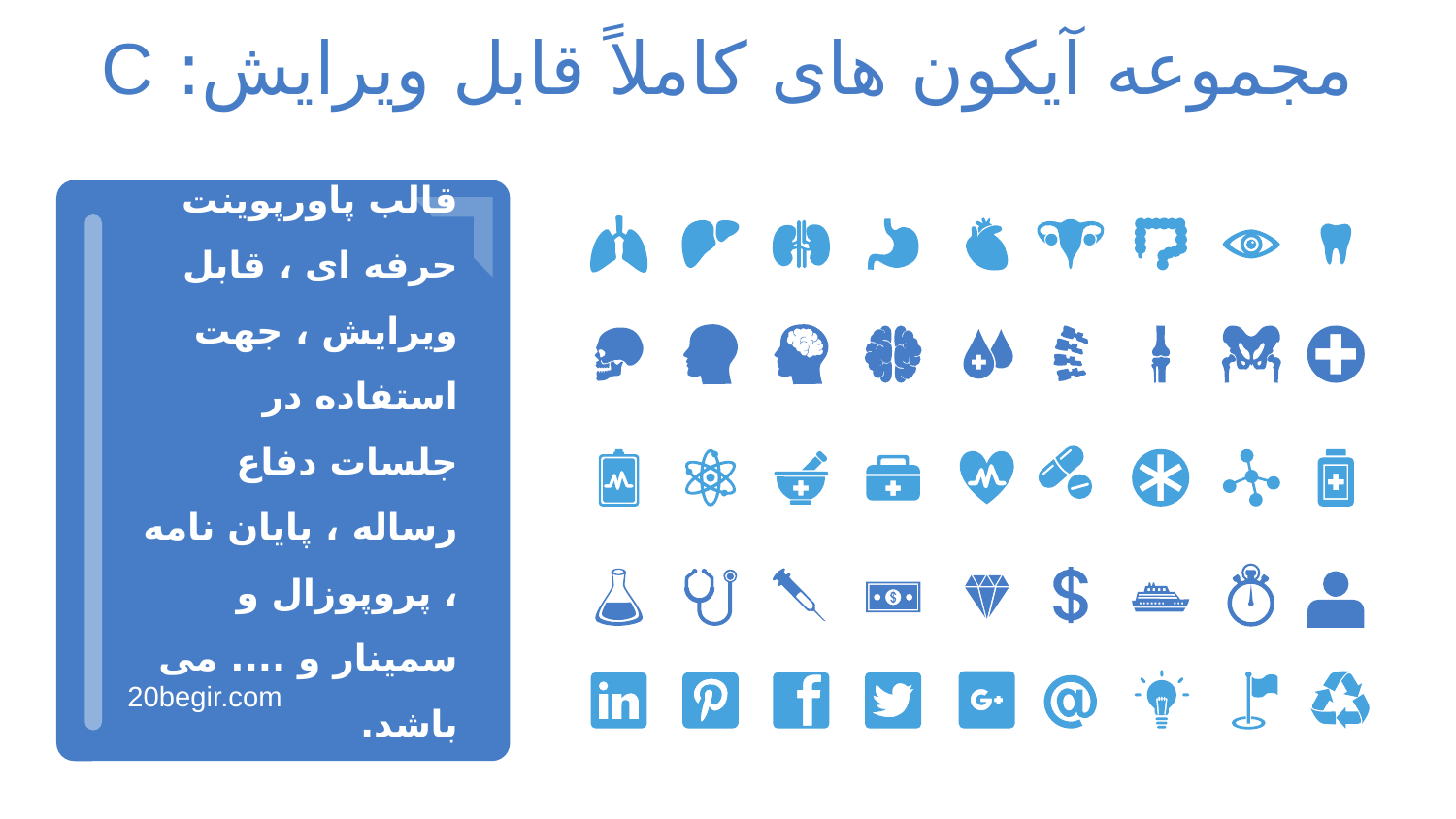

مجموعه آیکون های کاملاً قابل ویرایش: C

قالب پاورپوينت حرفه ای ، قابل ویرایش ، جهت استفاده در جلسات دفاع رساله ، پایان نامه ، پروپوزال و سمینار و .... می باشد.

20begir.com